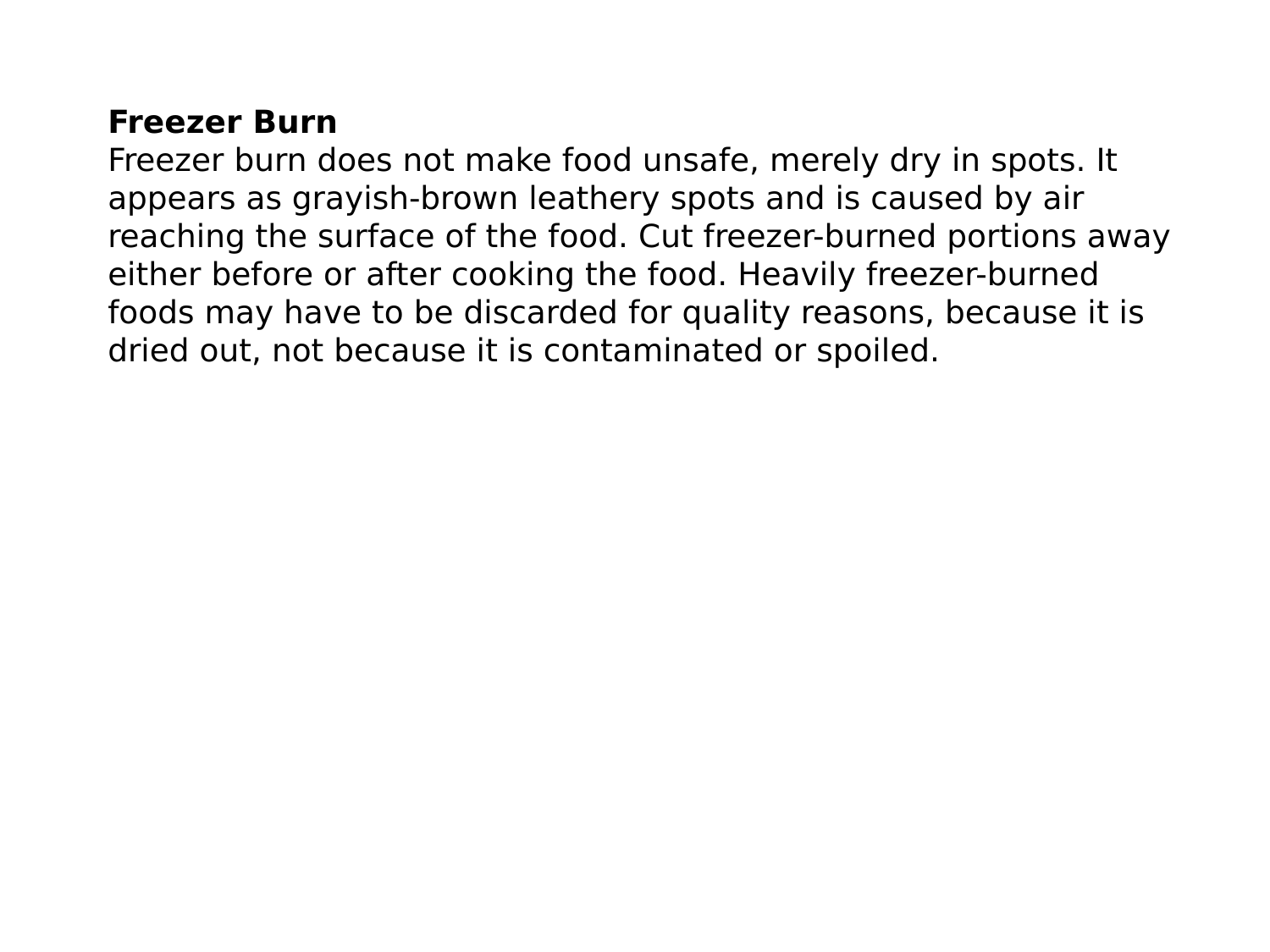

Freezer Burn
Freezer burn does not make food unsafe, merely dry in spots. It appears as grayish-brown leathery spots and is caused by air reaching the surface of the food. Cut freezer-burned portions away either before or after cooking the food. Heavily freezer-burned foods may have to be discarded for quality reasons, because it is dried out, not because it is contaminated or spoiled.